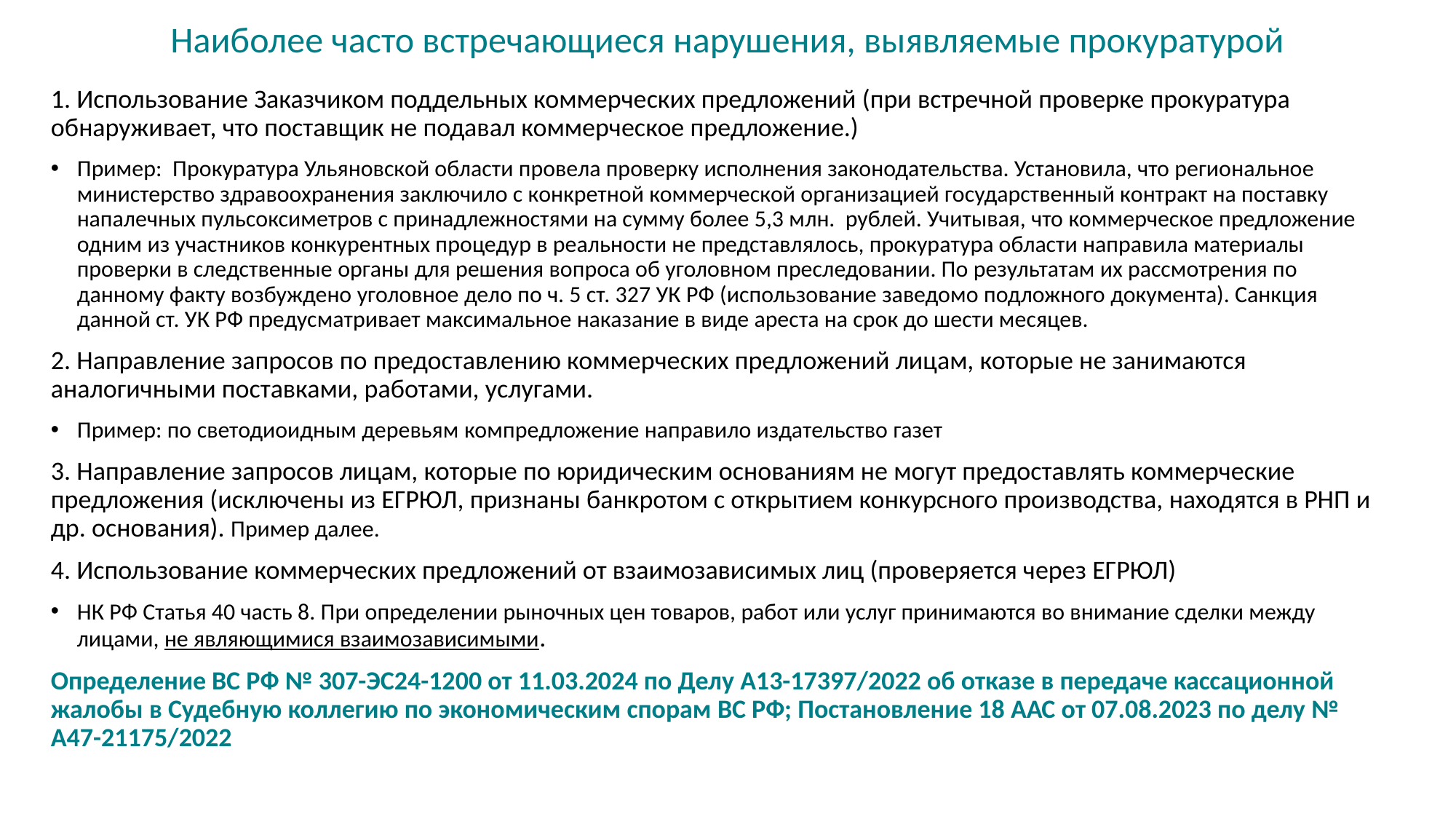

# Наиболее часто встречающиеся нарушения, выявляемые прокуратурой
1. Использование Заказчиком поддельных коммерческих предложений (при встречной проверке прокуратура обнаруживает, что поставщик не подавал коммерческое предложение.)
Пример:  Прокуратура Ульяновской области провела проверку исполнения законодательства. Установила, что региональное министерство здравоохранения заключило с конкретной коммерческой организацией государственный контракт на поставку напалечных пульсоксиметров с принадлежностями на сумму более 5,3 млн.  рублей. Учитывая, что коммерческое предложение одним из участников конкурентных процедур в реальности не представлялось, прокуратура области направила материалы проверки в следственные органы для решения вопроса об уголовном преследовании. По результатам их рассмотрения по данному факту возбуждено уголовное дело по ч. 5 ст. 327 УК РФ (использование заведомо подложного документа). Санкция данной ст. УК РФ предусматривает максимальное наказание в виде ареста на срок до шести месяцев.
2. Направление запросов по предоставлению коммерческих предложений лицам, которые не занимаются аналогичными поставками, работами, услугами.
Пример: по светодиоидным деревьям компредложение направило издательство газет
3. Направление запросов лицам, которые по юридическим основаниям не могут предоставлять коммерческие предложения (исключены из ЕГРЮЛ, признаны банкротом с открытием конкурсного производства, находятся в РНП и др. основания). Пример далее.
4. Использование коммерческих предложений от взаимозависимых лиц (проверяется через ЕГРЮЛ)
НК РФ Статья 40 часть 8. При определении рыночных цен товаров, работ или услуг принимаются во внимание сделки между лицами, не являющимися взаимозависимыми.
Определение ВС РФ № 307-ЭС24-1200 от 11.03.2024 по Делу А13-17397/2022 об отказе в передаче кассационной жалобы в Судебную коллегию по экономическим спорам ВС РФ; Постановление 18 ААС от 07.08.2023 по делу № А47-21175/2022